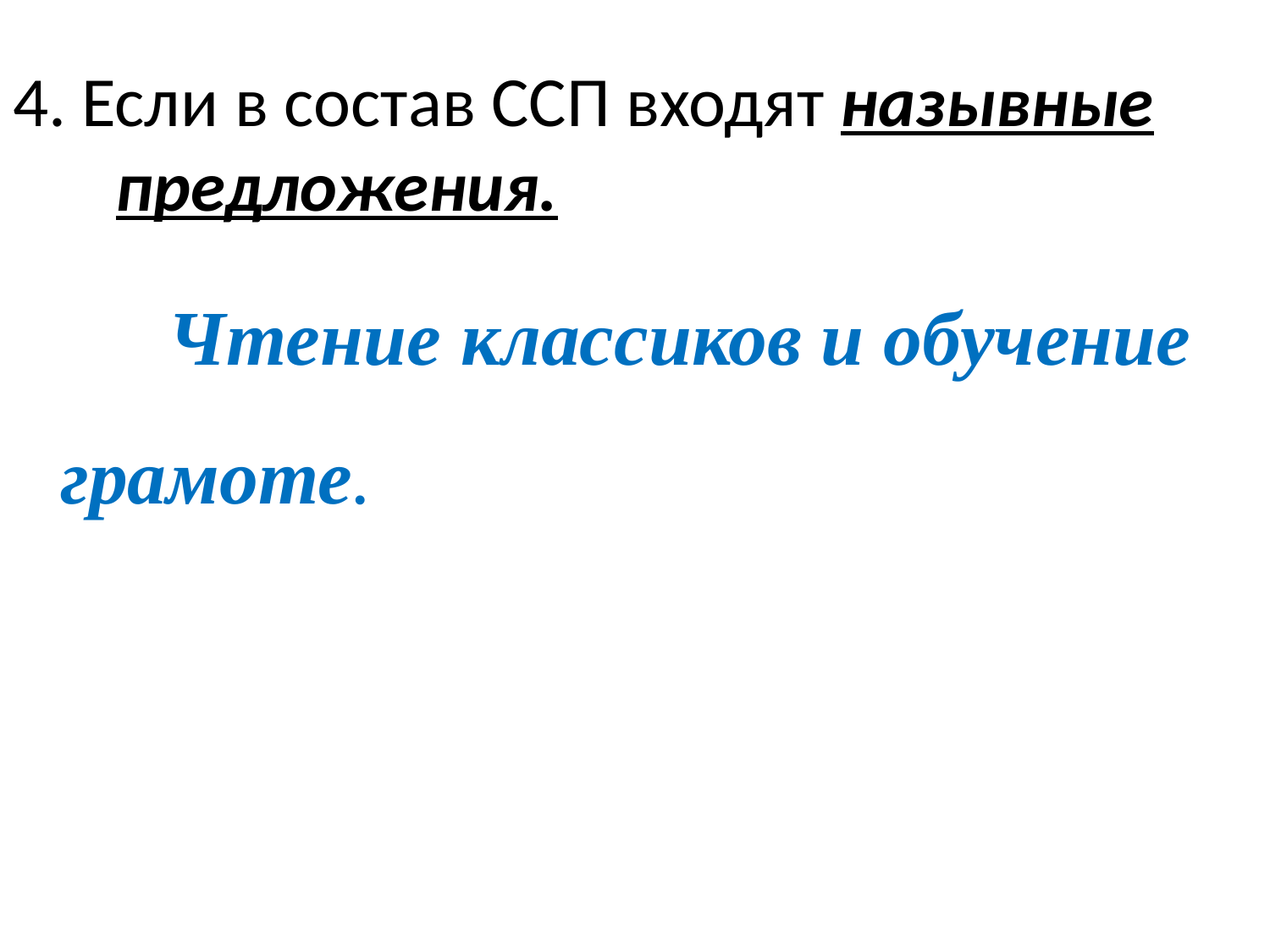

4. Если в состав ССП входят назывные предложения.
        Чтение классиков и обучение грамоте.